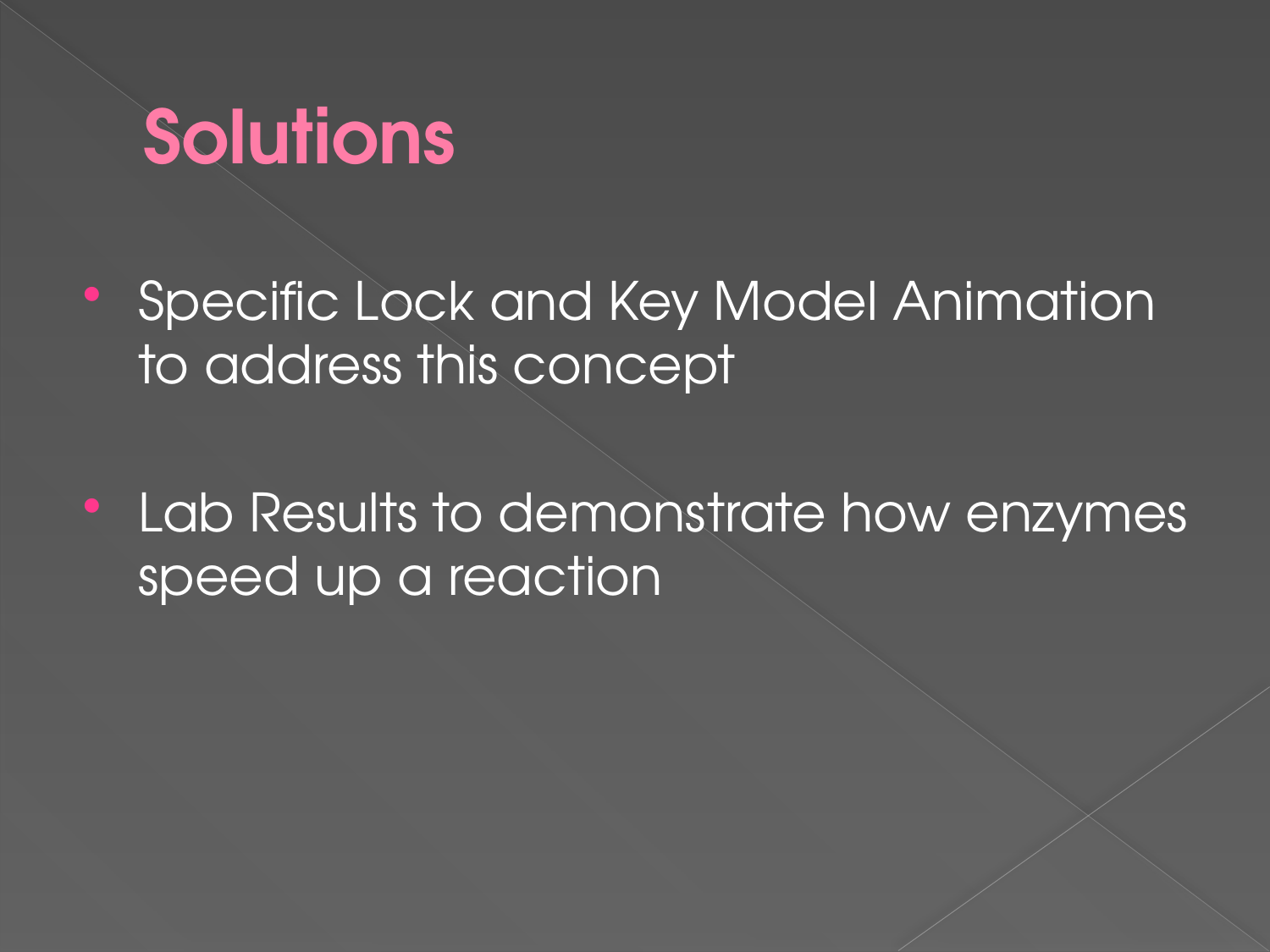

# Solutions
Specific Lock and Key Model Animation to address this concept

Lab Results to demonstrate how enzymes speed up a reaction